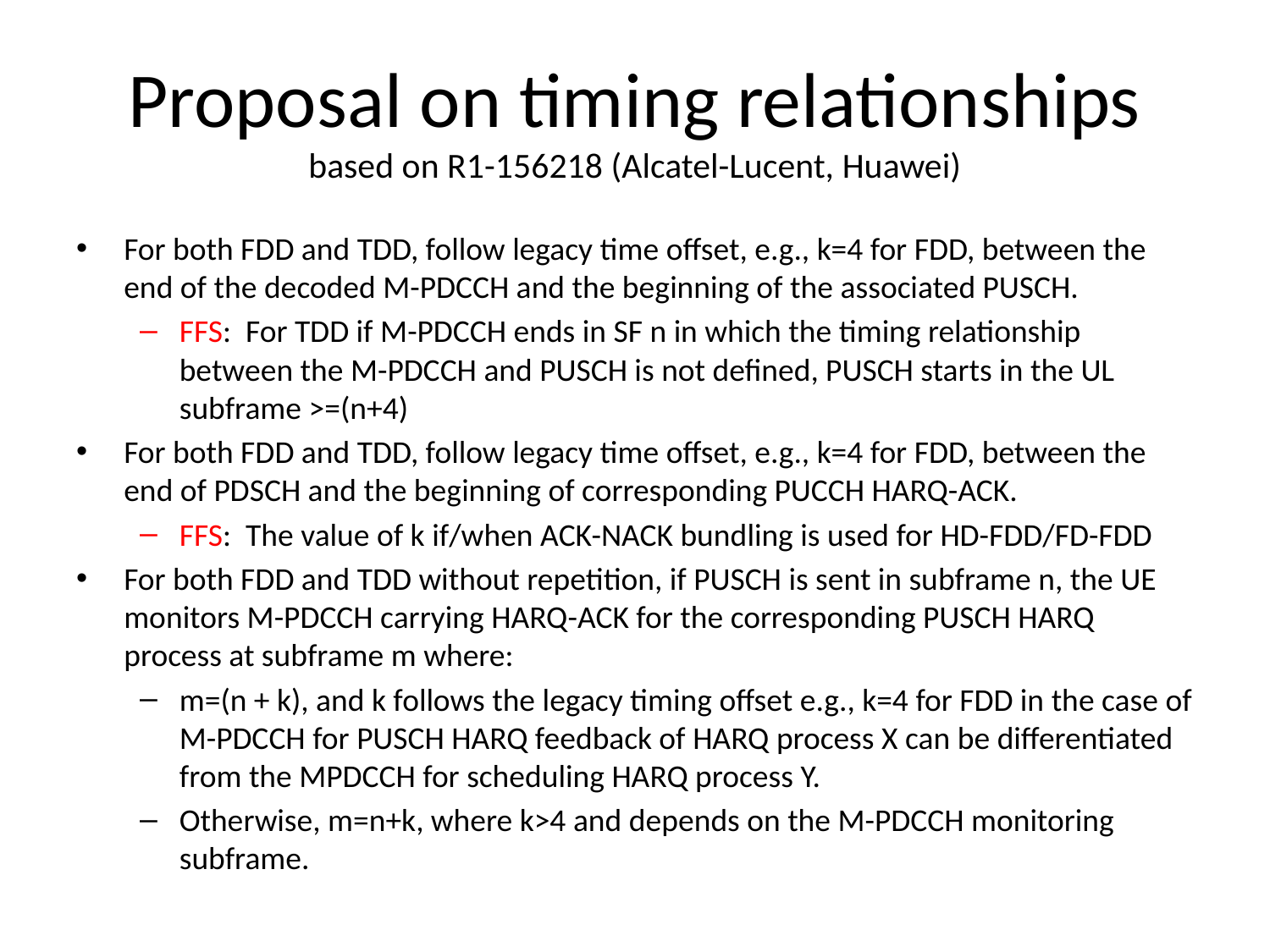

# Proposal on timing relationships based on R1-156218 (Alcatel-Lucent, Huawei)
For both FDD and TDD, follow legacy time offset, e.g., k=4 for FDD, between the end of the decoded M-PDCCH and the beginning of the associated PUSCH.
FFS:  For TDD if M-PDCCH ends in SF n in which the timing relationship between the M-PDCCH and PUSCH is not defined, PUSCH starts in the UL subframe >=(n+4)
For both FDD and TDD, follow legacy time offset, e.g., k=4 for FDD, between the end of PDSCH and the beginning of corresponding PUCCH HARQ-ACK.
FFS:  The value of k if/when ACK-NACK bundling is used for HD-FDD/FD-FDD
For both FDD and TDD without repetition, if PUSCH is sent in subframe n, the UE monitors M-PDCCH carrying HARQ-ACK for the corresponding PUSCH HARQ process at subframe m where:
m=(n + k), and k follows the legacy timing offset e.g., k=4 for FDD in the case of M-PDCCH for PUSCH HARQ feedback of HARQ process X can be differentiated from the MPDCCH for scheduling HARQ process Y.
Otherwise, m=n+k, where k>4 and depends on the M-PDCCH monitoring subframe.